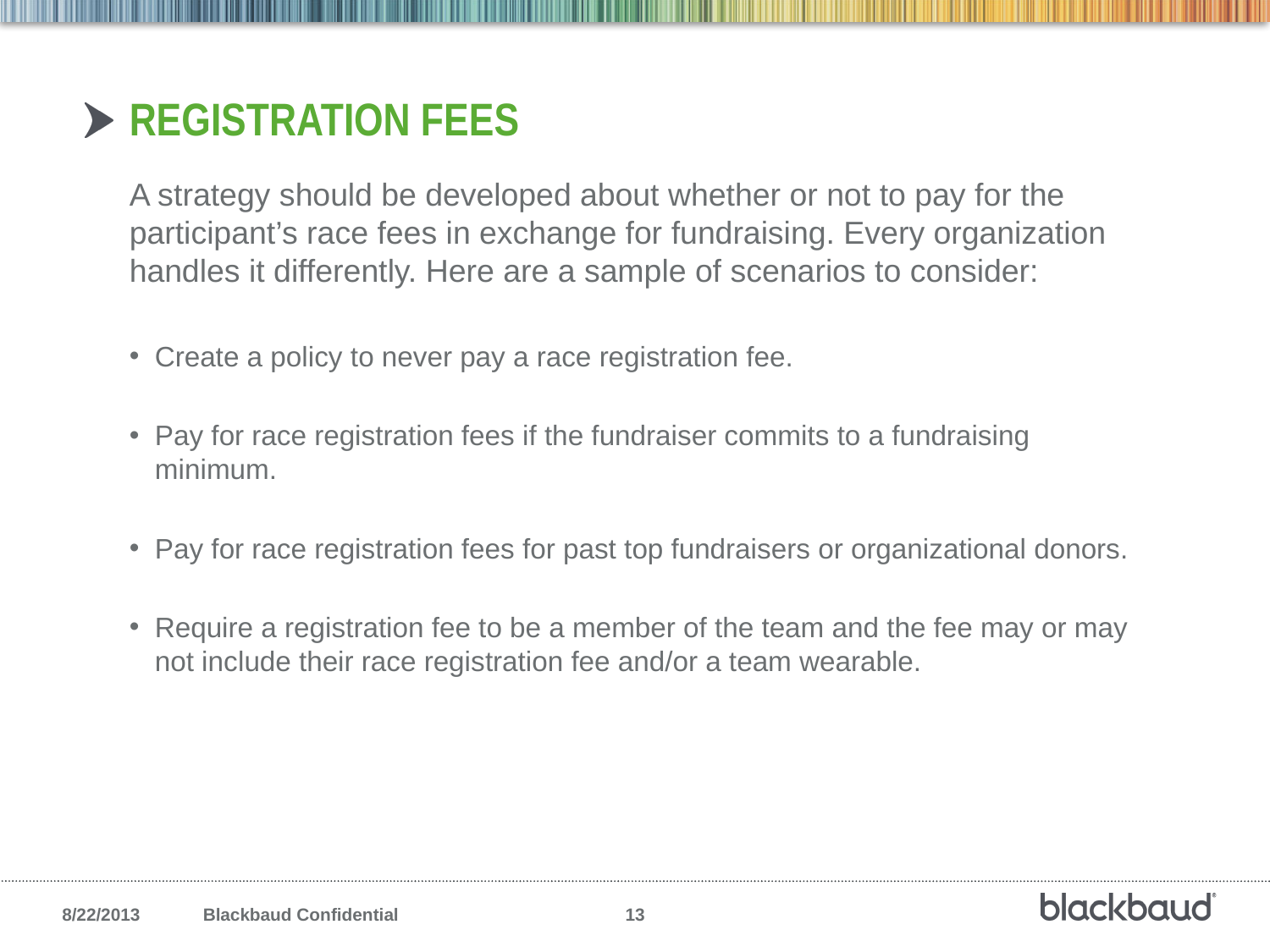

# Registration fees
A strategy should be developed about whether or not to pay for the participant’s race fees in exchange for fundraising. Every organization handles it differently. Here are a sample of scenarios to consider:

Create a policy to never pay a race registration fee.

Pay for race registration fees if the fundraiser commits to a fundraising minimum.

Pay for race registration fees for past top fundraisers or organizational donors.

Require a registration fee to be a member of the team and the fee may or may not include their race registration fee and/or a team wearable.